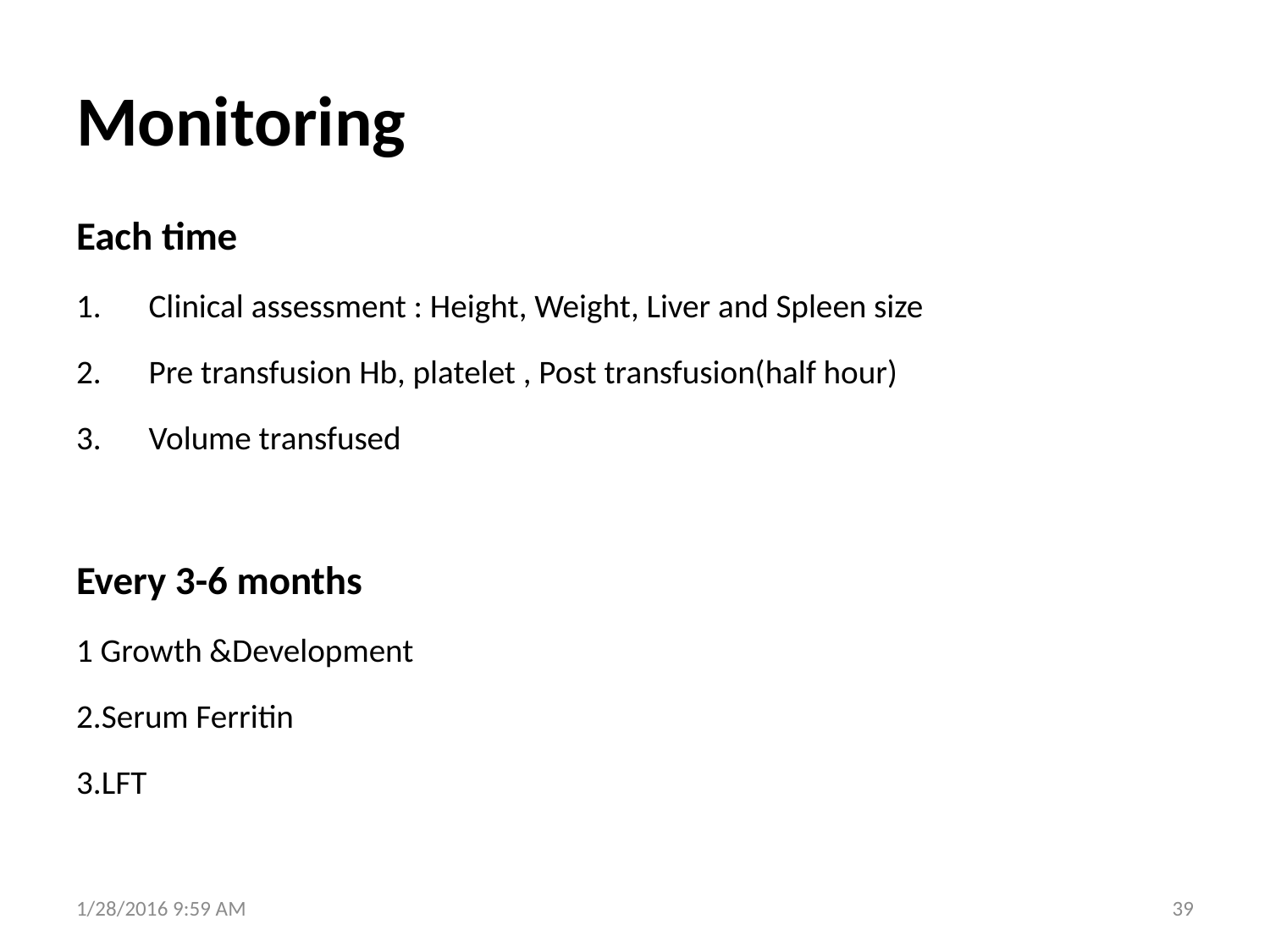

# Monitoring
Each time
Clinical assessment : Height, Weight, Liver and Spleen size
Pre transfusion Hb, platelet , Post transfusion(half hour)
Volume transfused

Every 3-6 months
1 Growth &Development
2.Serum Ferritin
3.LFT

1/28/2016 9:59 AM
39